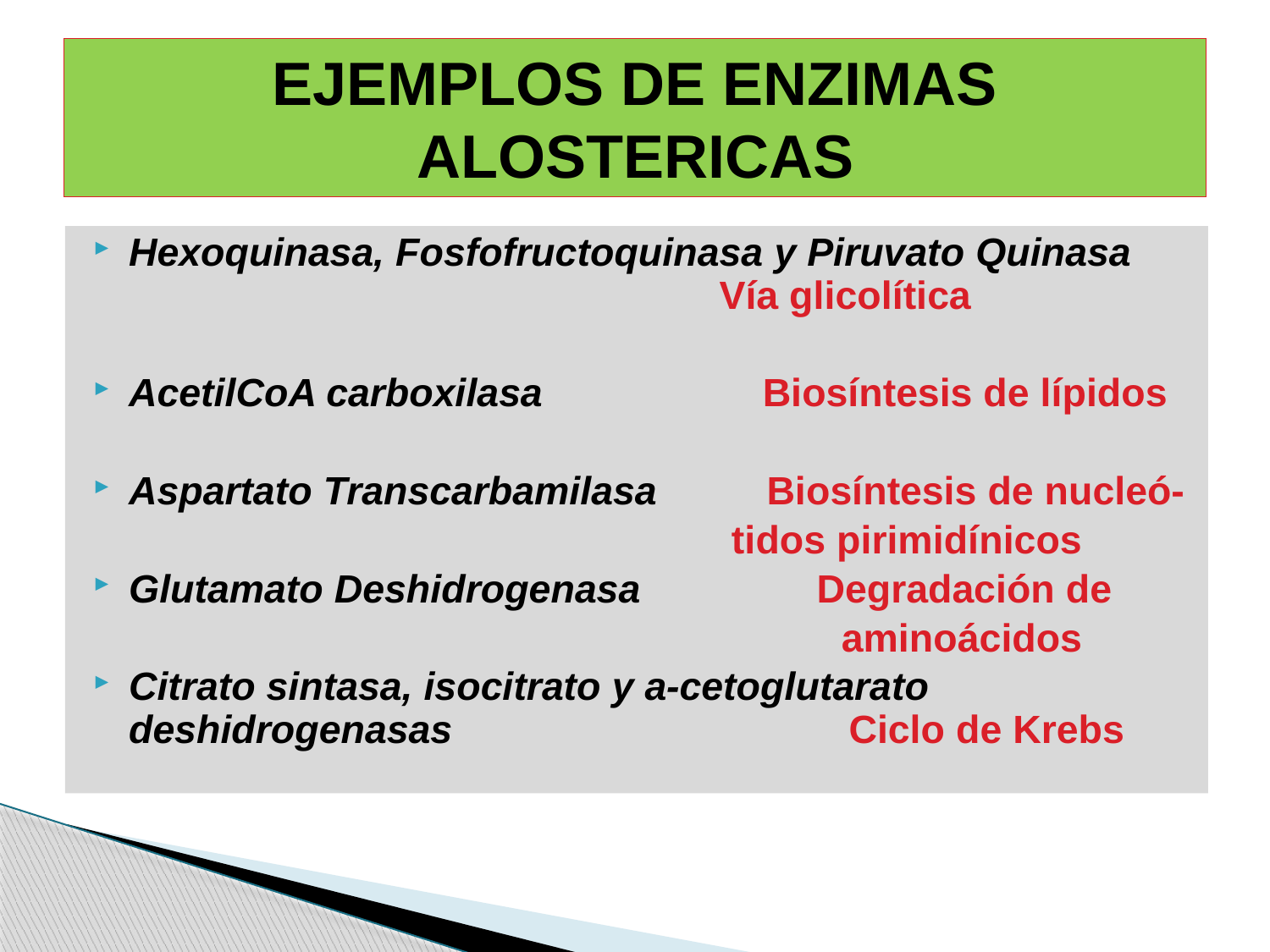

# EJEMPLOS DE ENZIMAS ALOSTERICAS
Hexoquinasa, Fosfofructoquinasa y Piruvato Quinasa                                                    						Vía glicolítica

AcetilCoA carboxilasa                    Biosíntesis de lípidos

Aspartato Transcarbamilasa          Biosíntesis de nucleó-
                                                          tidos pirimidínicos
Glutamato Deshidrogenasa                Degradación de
                                                                    aminoácidos
Citrato sintasa, isocitrato y a-cetoglutarato deshidrogenasas                                    Ciclo de Krebs